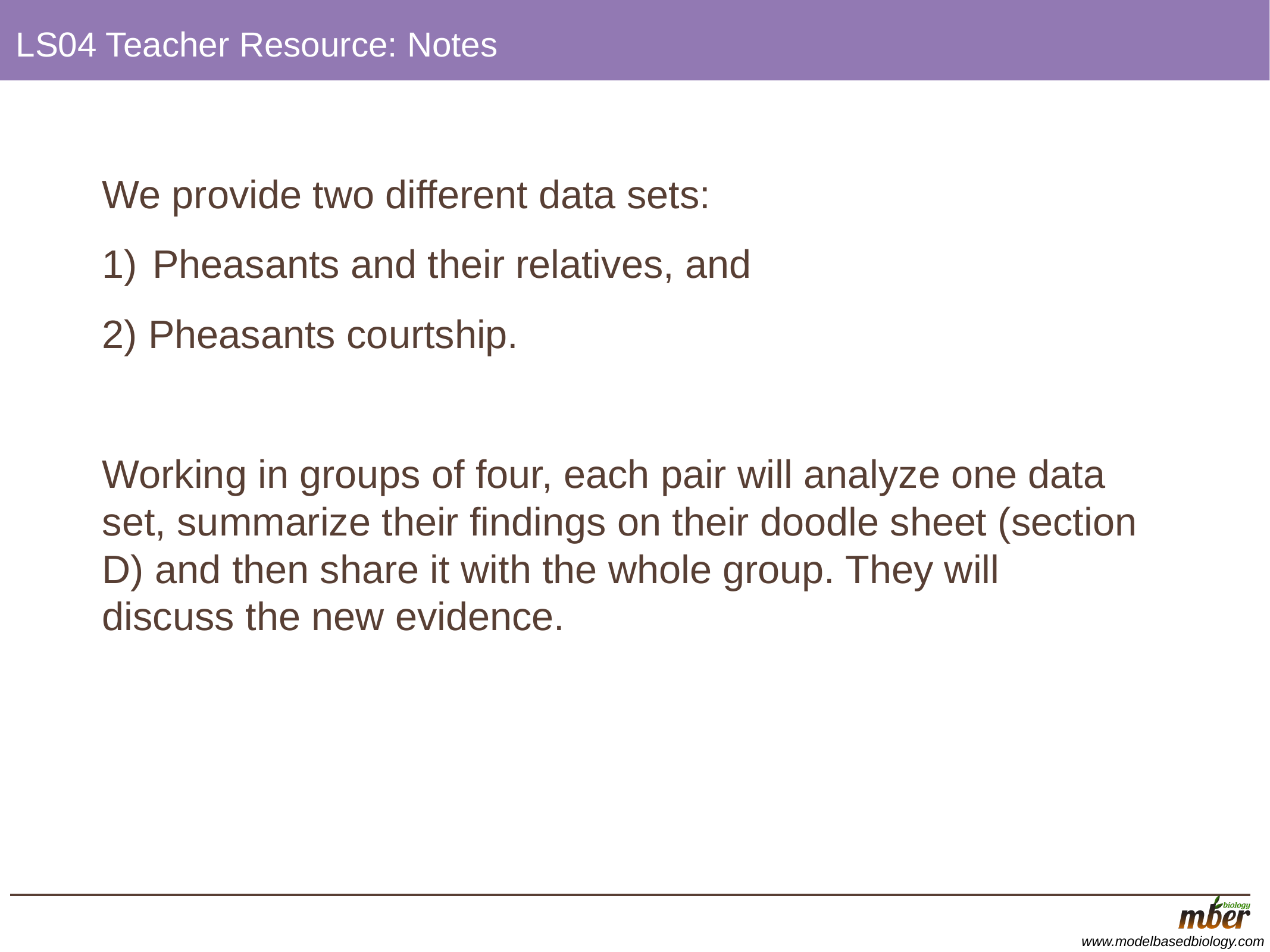

# LS04 Teacher Resource: Notes
We provide two different data sets:
Pheasants and their relatives, and
2) Pheasants courtship.

Working in groups of four, each pair will analyze one data set, summarize their findings on their doodle sheet (section D) and then share it with the whole group. They will discuss the new evidence.